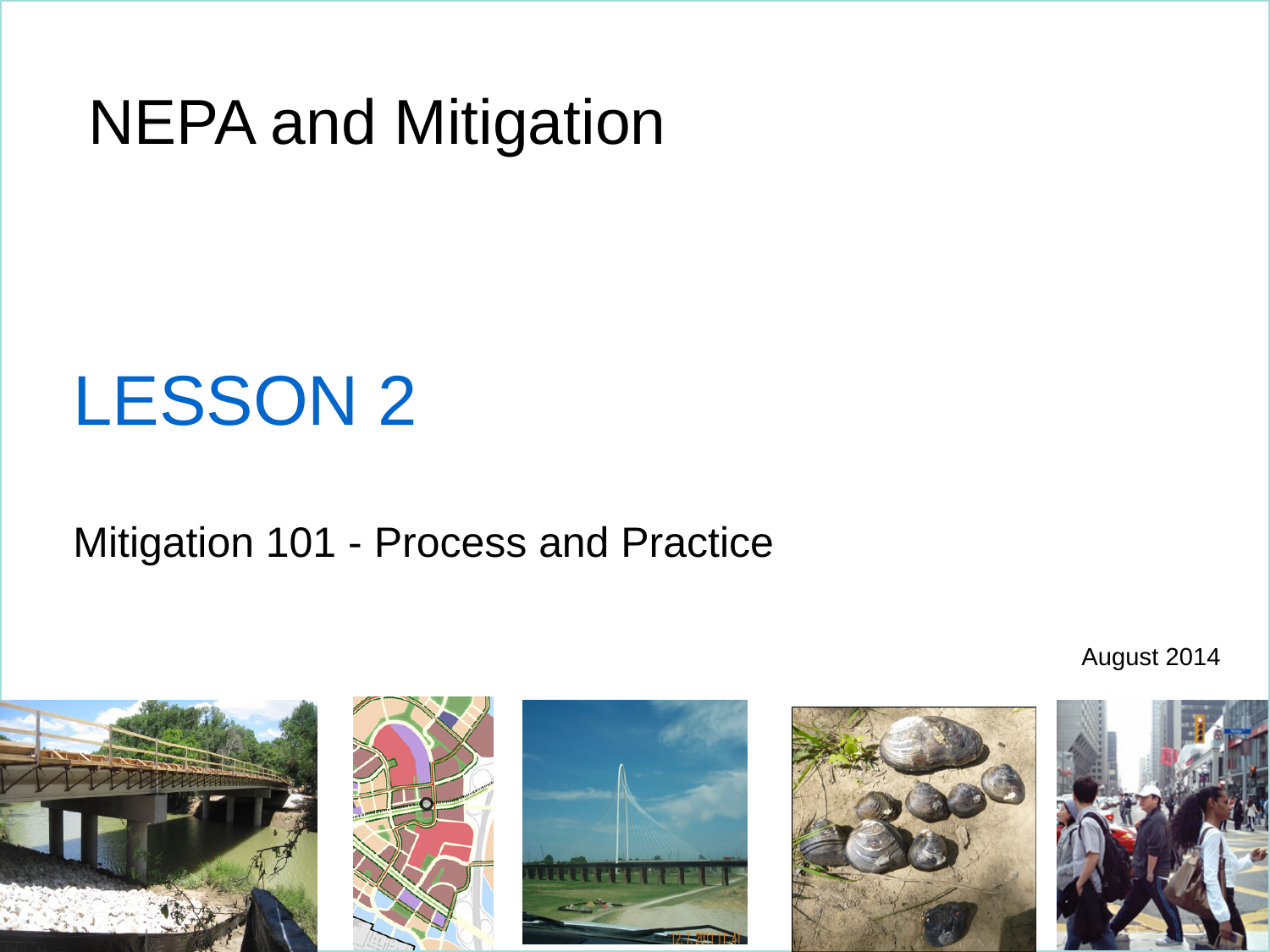

NEPA and Mitigation

# LESSON 2 Mitigation 101 - Process and Practice
August 2014